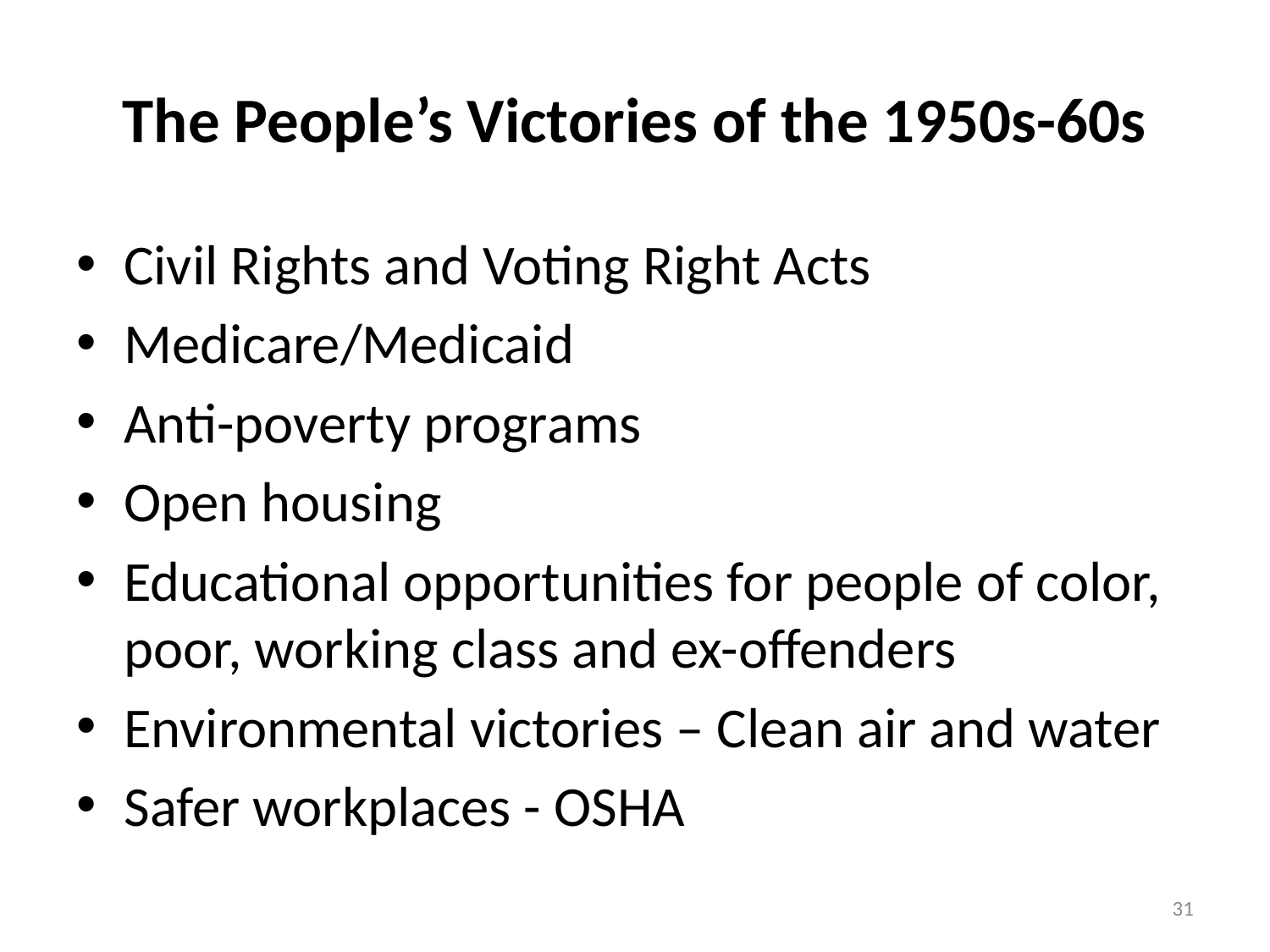

# The People’s Victories of the 1950s-60s
Civil Rights and Voting Right Acts
Medicare/Medicaid
Anti-poverty programs
Open housing
Educational opportunities for people of color, poor, working class and ex-offenders
Environmental victories – Clean air and water
Safer workplaces - OSHA
31